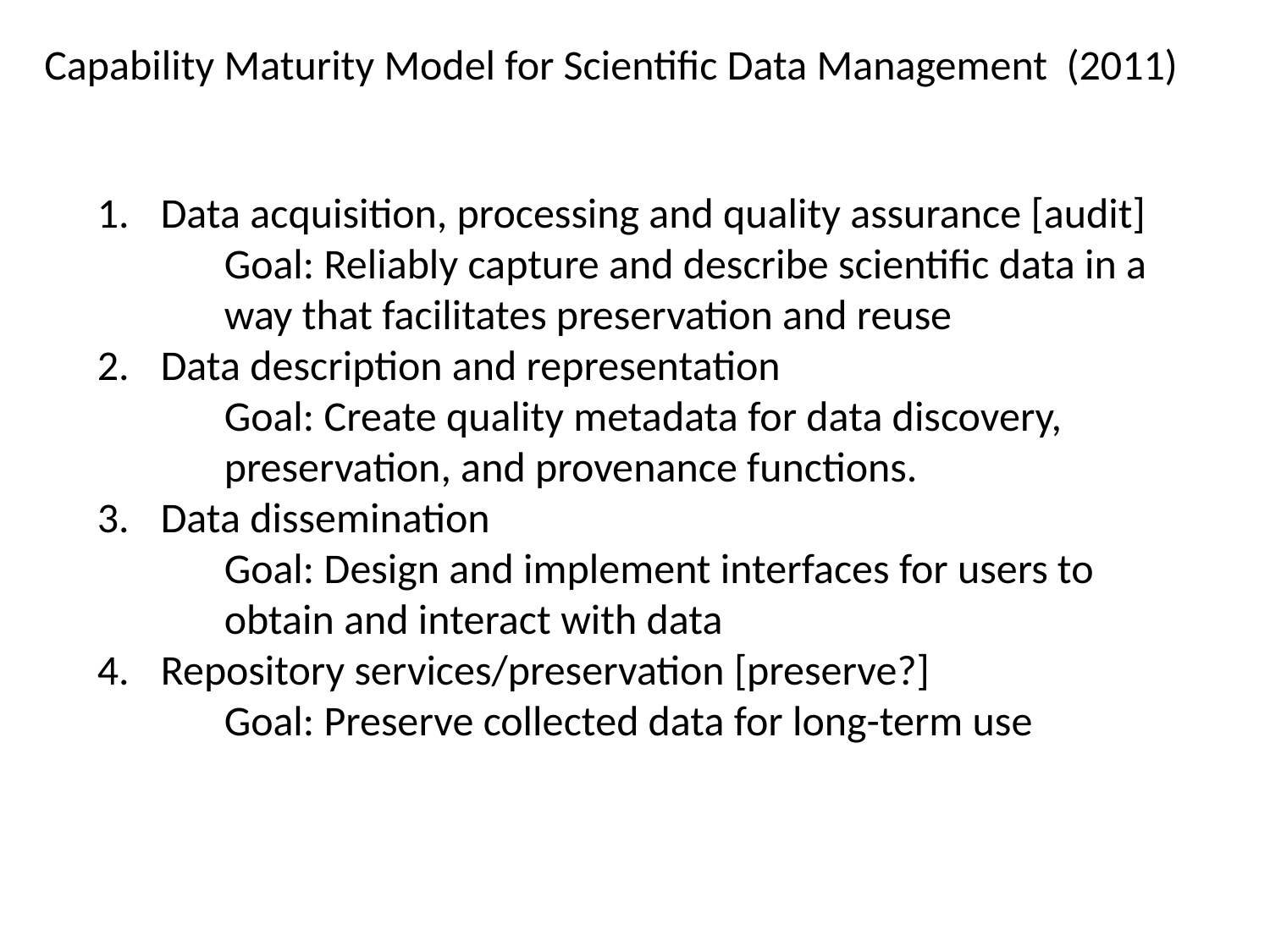

Capability Maturity Model for Scientific Data Management  (2011)
Data acquisition, processing and quality assurance [audit]
Goal: Reliably capture and describe scientific data in a way that facilitates preservation and reuse
Data description and representation
Goal: Create quality metadata for data discovery, preservation, and provenance functions.
Data dissemination
Goal: Design and implement interfaces for users to obtain and interact with data
Repository services/preservation [preserve?]
Goal: Preserve collected data for long-term use